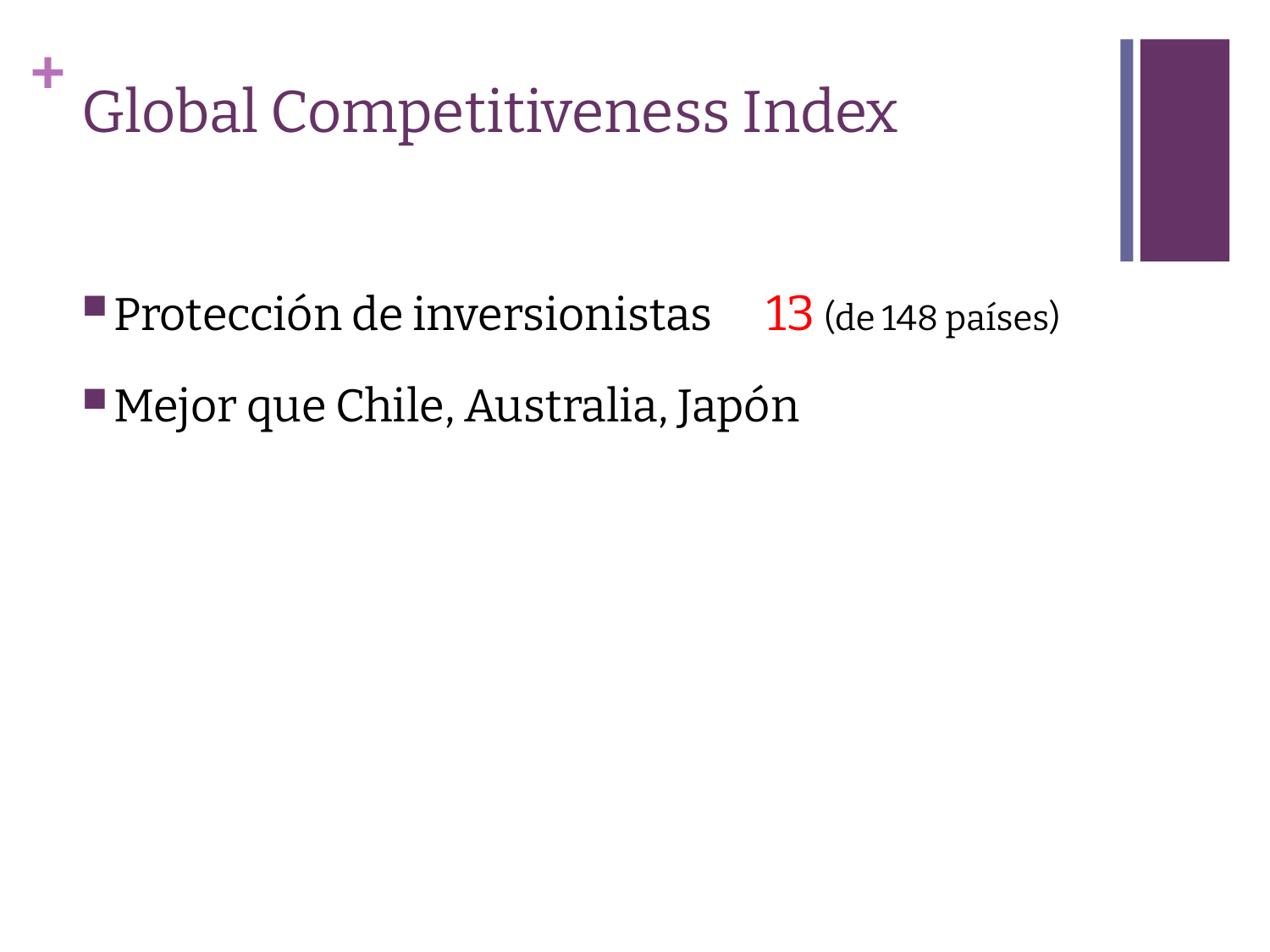

# Global Competitiveness Index
Protección de inversionistas	  13 (de 148 países)
Mejor que Chile, Australia, Japón